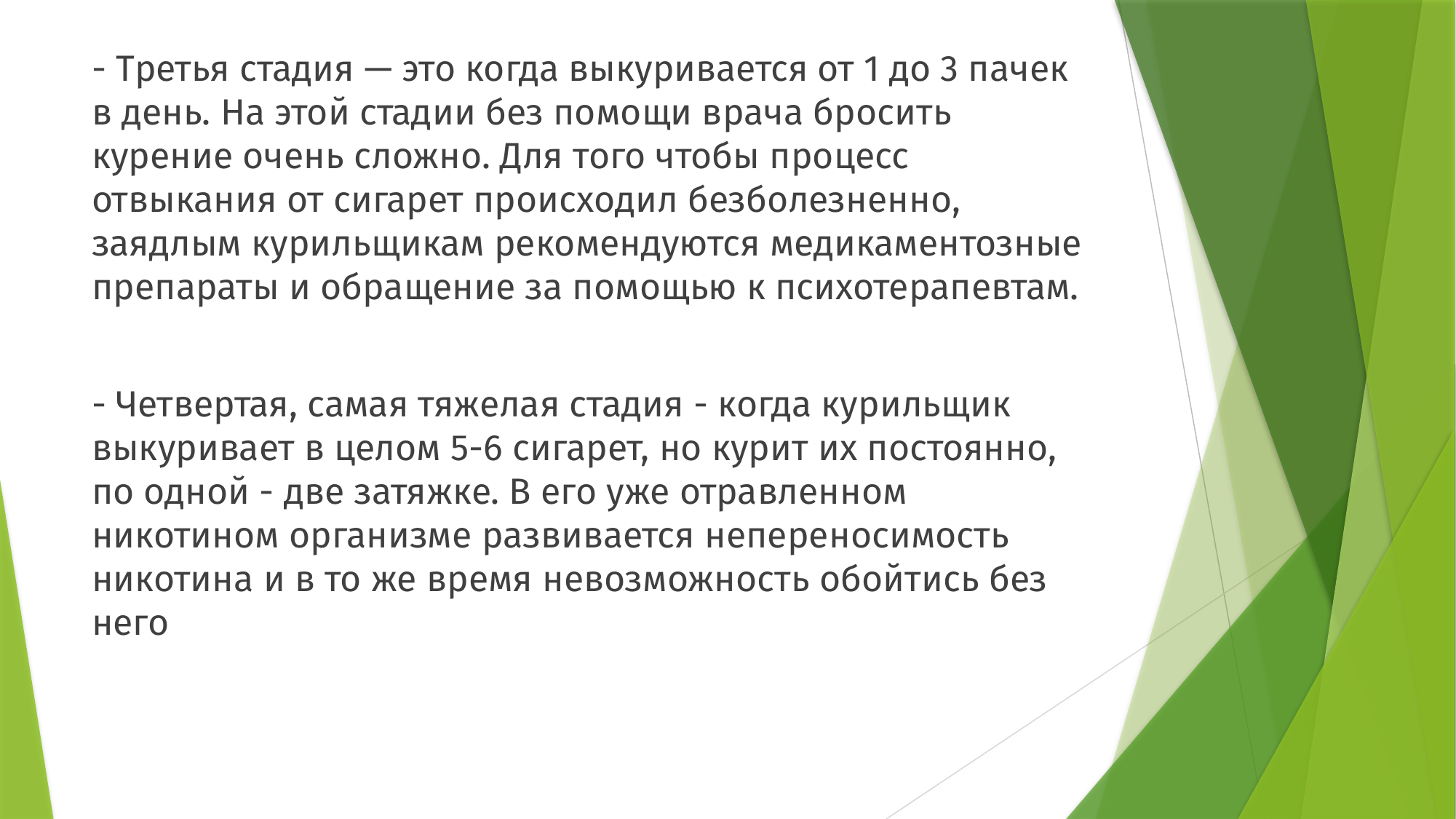

- Третья стадия — это когда выкуривается от 1 до 3 пачек в день. На этой стадии без помощи врача бросить курение очень сложно. Для того чтобы процесс отвыкания от сигарет происходил безболезненно, заядлым курильщикам рекомендуются медикаментозные препараты и обращение за помощью к психотерапевтам.

- Четвертая, самая тяжелая стадия - когда курильщик выкуривает в целом 5-6 сигарет, но курит их постоянно, по одной - две затяжке. В его уже отравленном никотином организме развивается непереносимость никотина и в то же время невозможность обойтись без него